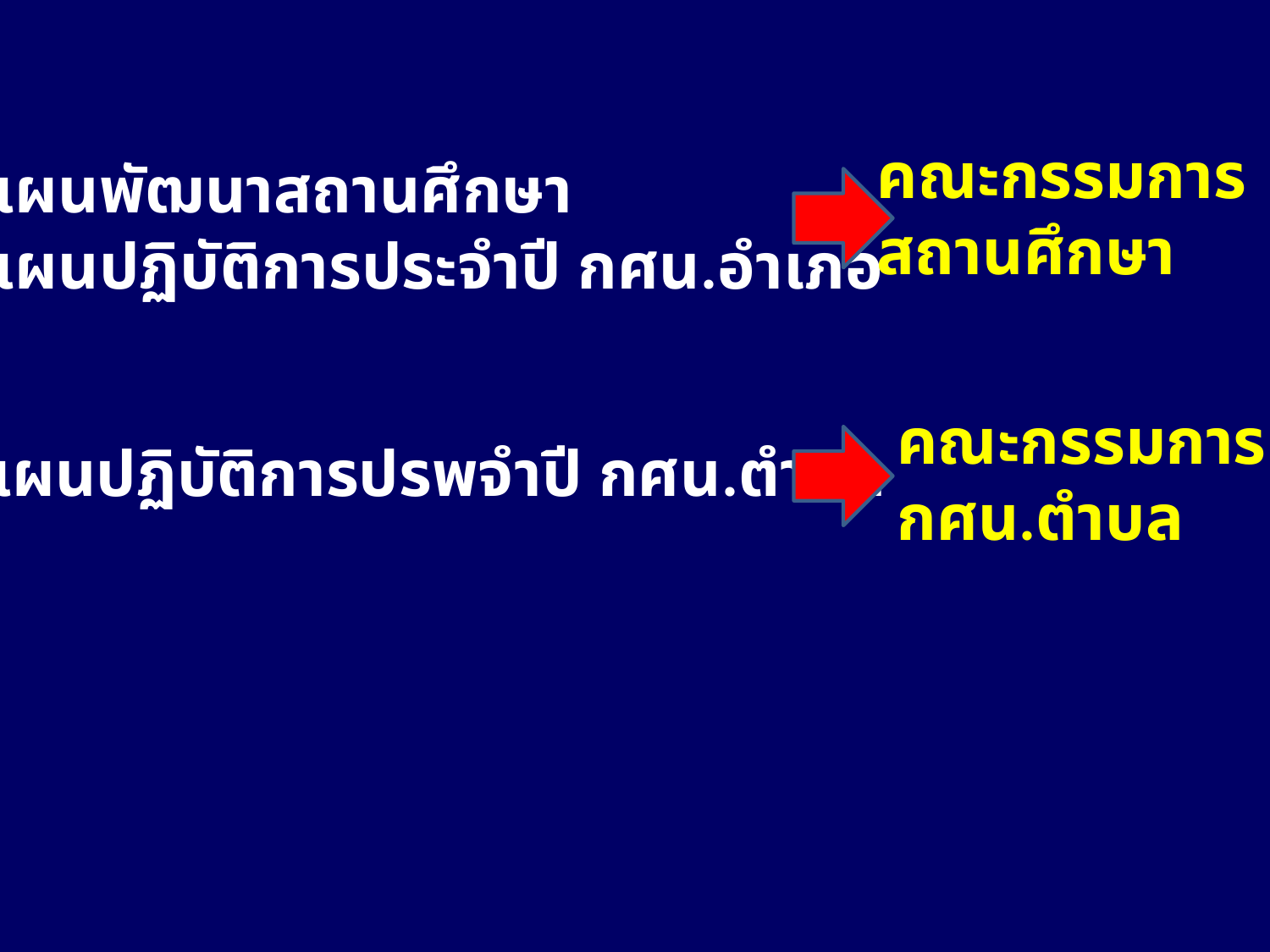

คณะกรรมการ
สถานศึกษา
แผนพัฒนาสถานศึกษา
แผนปฏิบัติการประจำปี กศน.อำเภอ

คณะกรรมการ
กศน.ตำบล
แผนปฏิบัติการปรพจำปี กศน.ตำบล